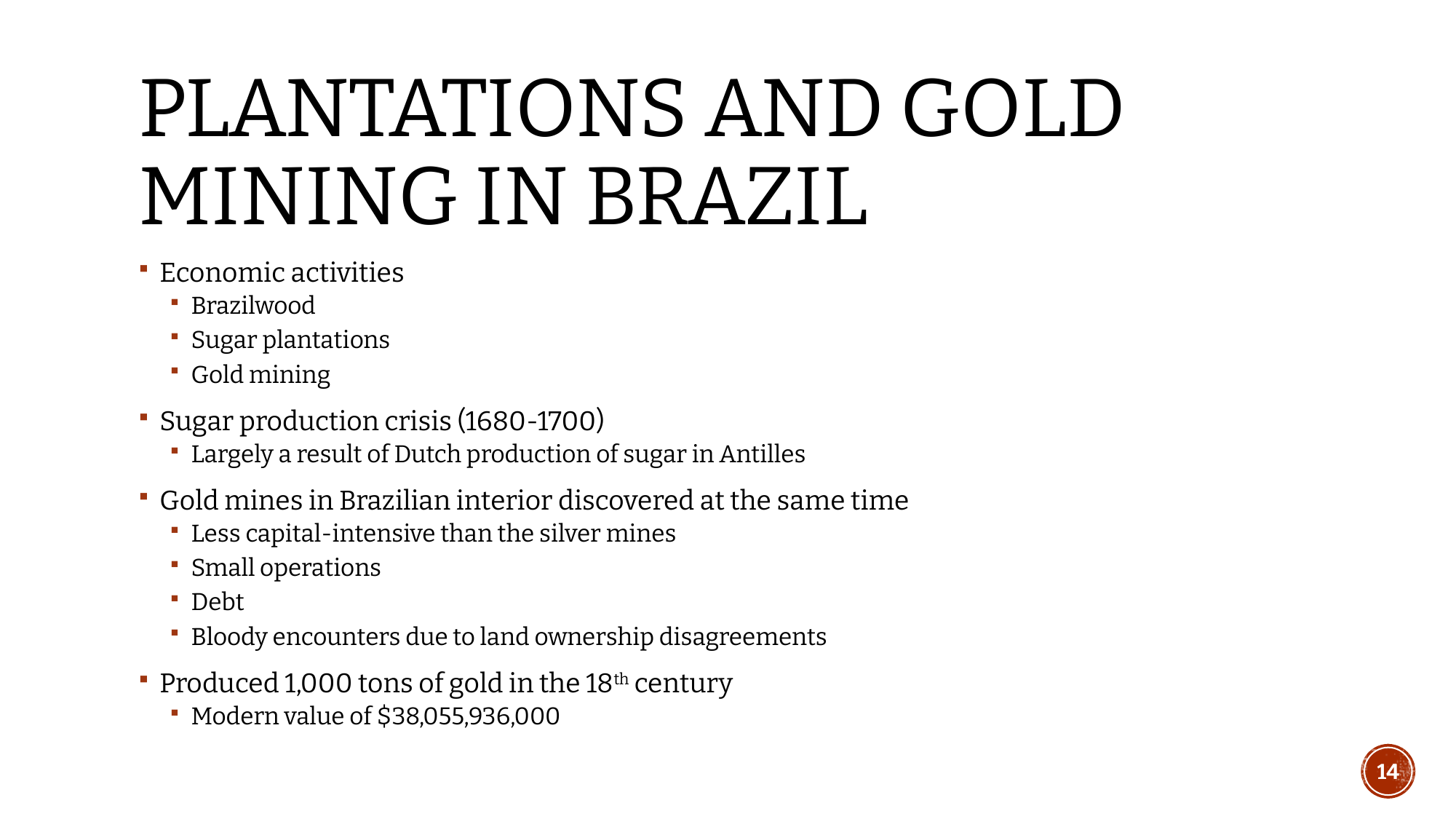

# Plantations and Gold Mining in Brazil
Economic activities
Brazilwood
Sugar plantations
Gold mining
Sugar production crisis (1680-1700)
Largely a result of Dutch production of sugar in Antilles
Gold mines in Brazilian interior discovered at the same time
Less capital-intensive than the silver mines
Small operations
Debt
Bloody encounters due to land ownership disagreements
Produced 1,000 tons of gold in the 18th century
Modern value of $38,055,936,000
14